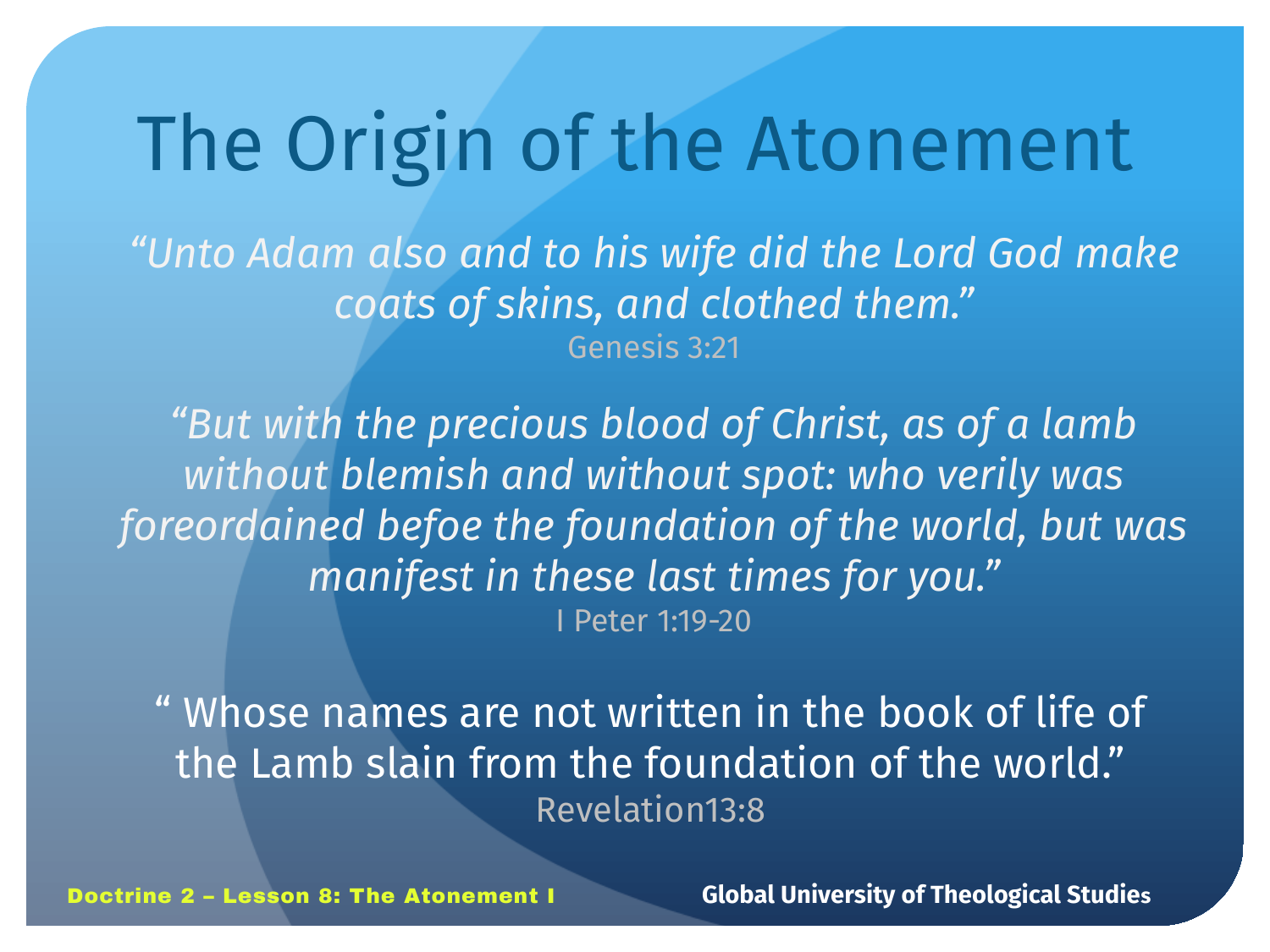

The Origin of the Atonement
“Unto Adam also and to his wife did the Lord God make coats of skins, and clothed them.”
Genesis 3:21
“But with the precious blood of Christ, as of a lamb without blemish and without spot: who verily was foreordained befoe the foundation of the world, but was manifest in these last times for you.”
I Peter 1:19-20
“ Whose names are not written in the book of life of the Lamb slain from the foundation of the world.”
Revelation13:8

Doctrine 2 – Lesson 8: The Atonement I		Global University of Theological Studies